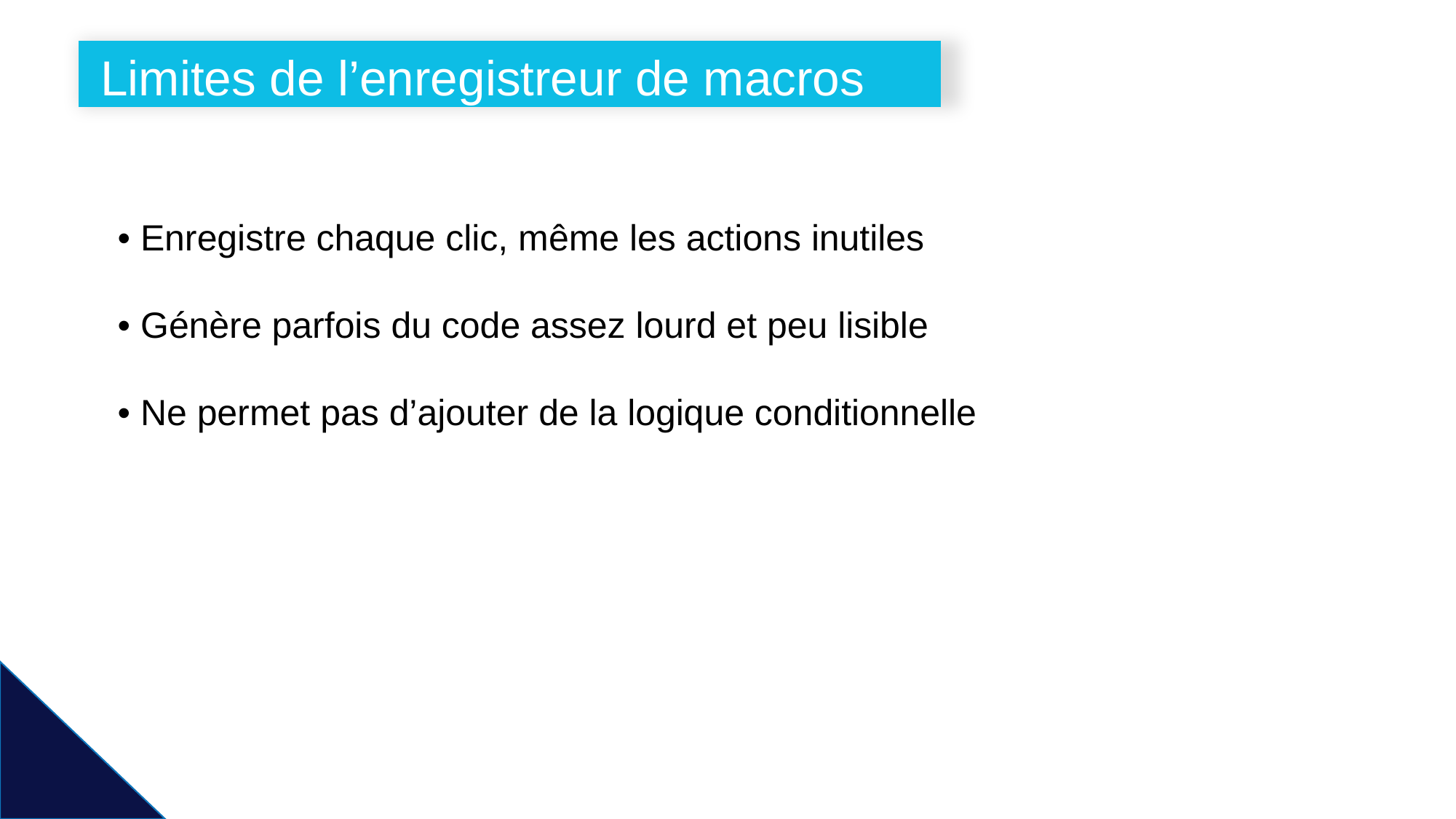

# Limites de l’enregistreur de macros
• Enregistre chaque clic, même les actions inutiles
• Génère parfois du code assez lourd et peu lisible
• Ne permet pas d’ajouter de la logique conditionnelle